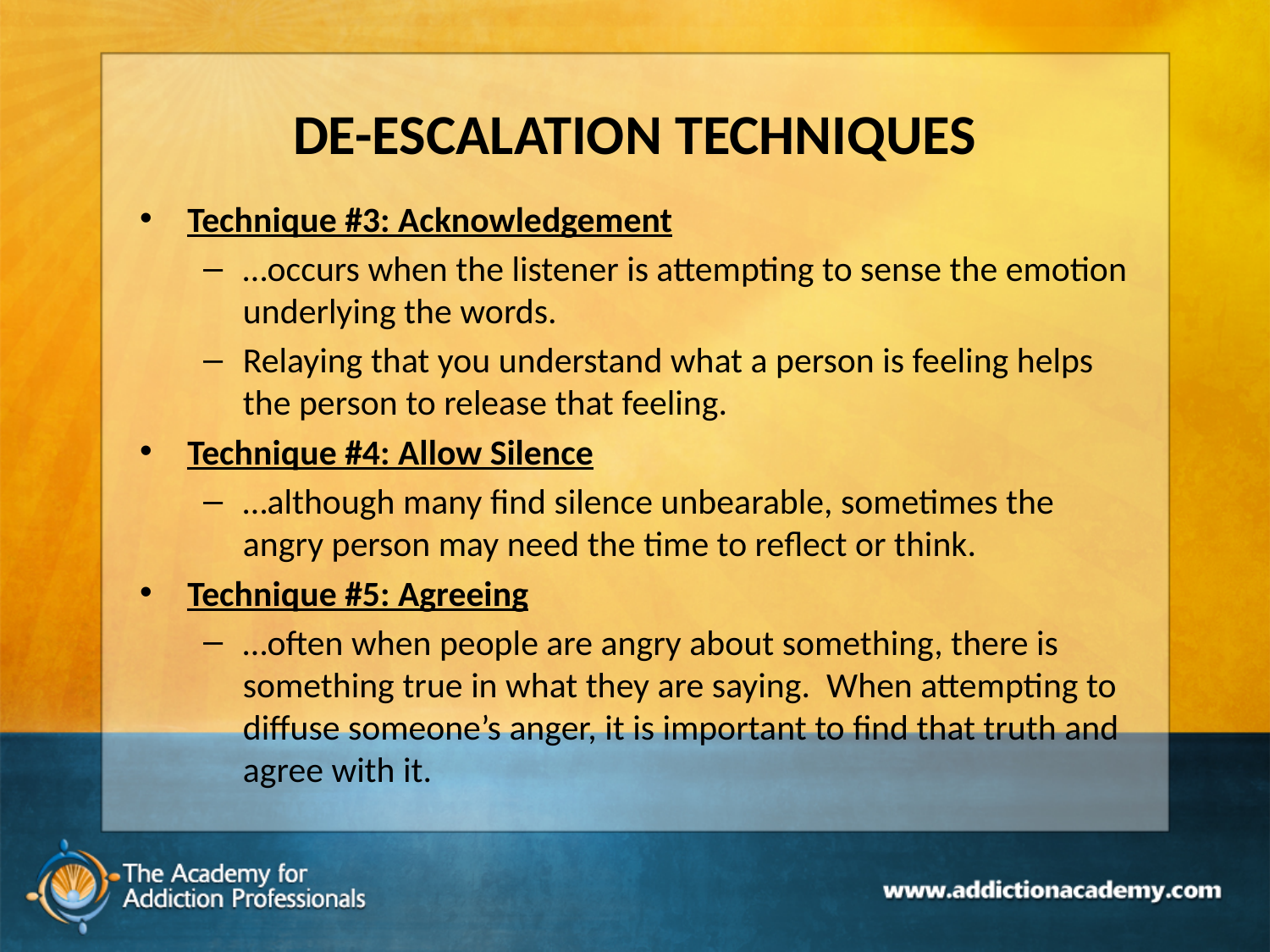

# DE-ESCALATION TECHNIQUES
Technique #3: Acknowledgement
…occurs when the listener is attempting to sense the emotion underlying the words.
Relaying that you understand what a person is feeling helps the person to release that feeling.
Technique #4: Allow Silence
…although many find silence unbearable, sometimes the angry person may need the time to reflect or think.
Technique #5: Agreeing
…often when people are angry about something, there is something true in what they are saying.  When attempting to diffuse someone’s anger, it is important to find that truth and agree with it.